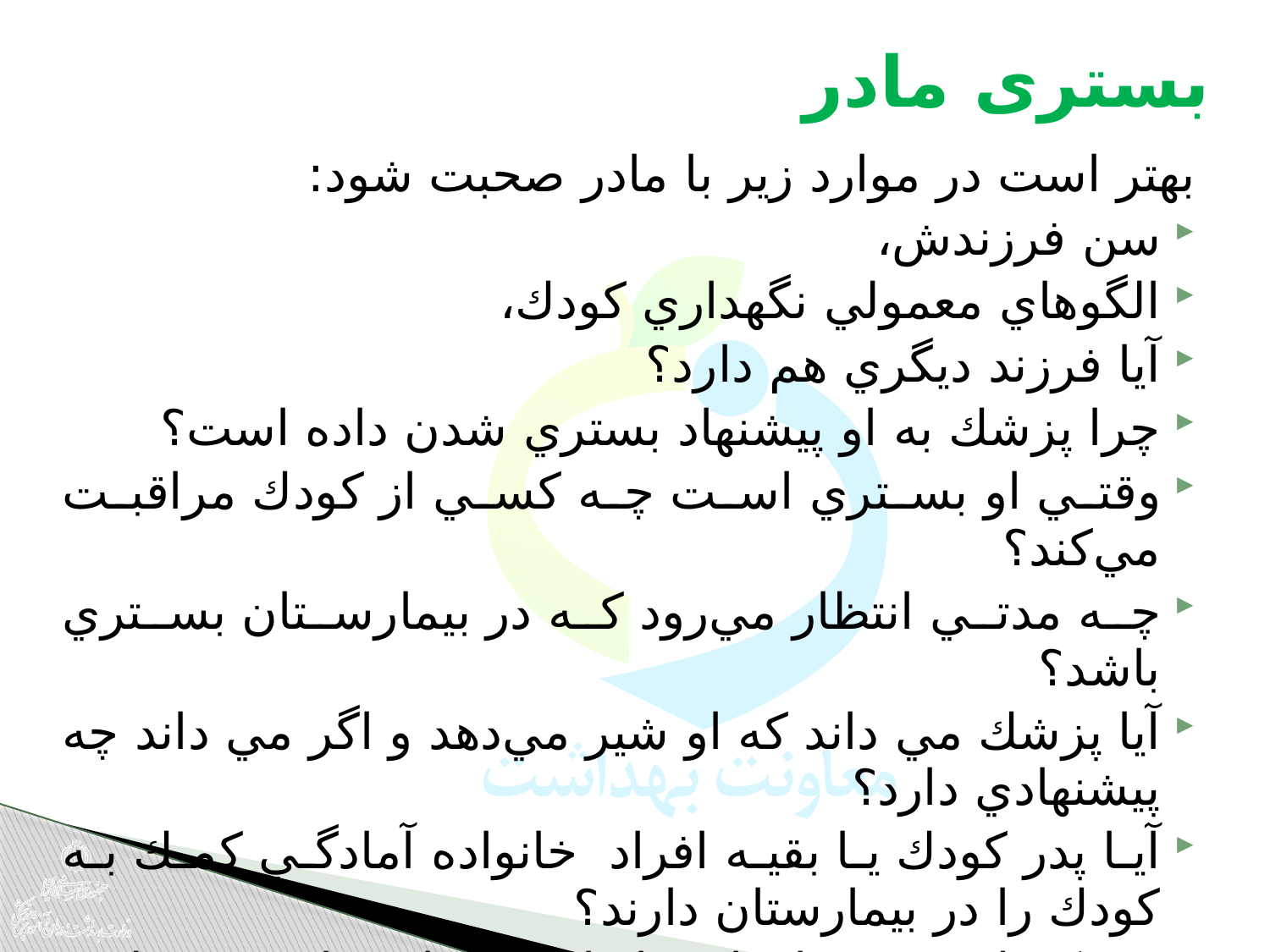

# بستری مادر
بهتر است در موارد زير با مادر صحبت شود:
سن فرزندش،
الگوهاي معمولي نگهداري كودك،
آيا فرزند ديگري هم دارد؟
چرا پزشك به او پيشنهاد بستري شدن داده است؟
وقتي او بستري است چه كسي از كودك مراقبت مي‌كند؟
چه مدتي انتظار مي‌رود كه در بيمارستان بستري باشد؟
آيا پزشك مي داند كه او شير مي‌دهد و اگر مي داند چه پيشنهادي دارد؟
آيا پدر كودك يا بقيه افراد خانواده آمادگي كمك به كودك را در بيمارستان دارند؟
پدر كودك و بقيه افراد خانواده چه احساسي و نظري نسبت به ادامه شيردهي در مدت بستري مادر دارند؟